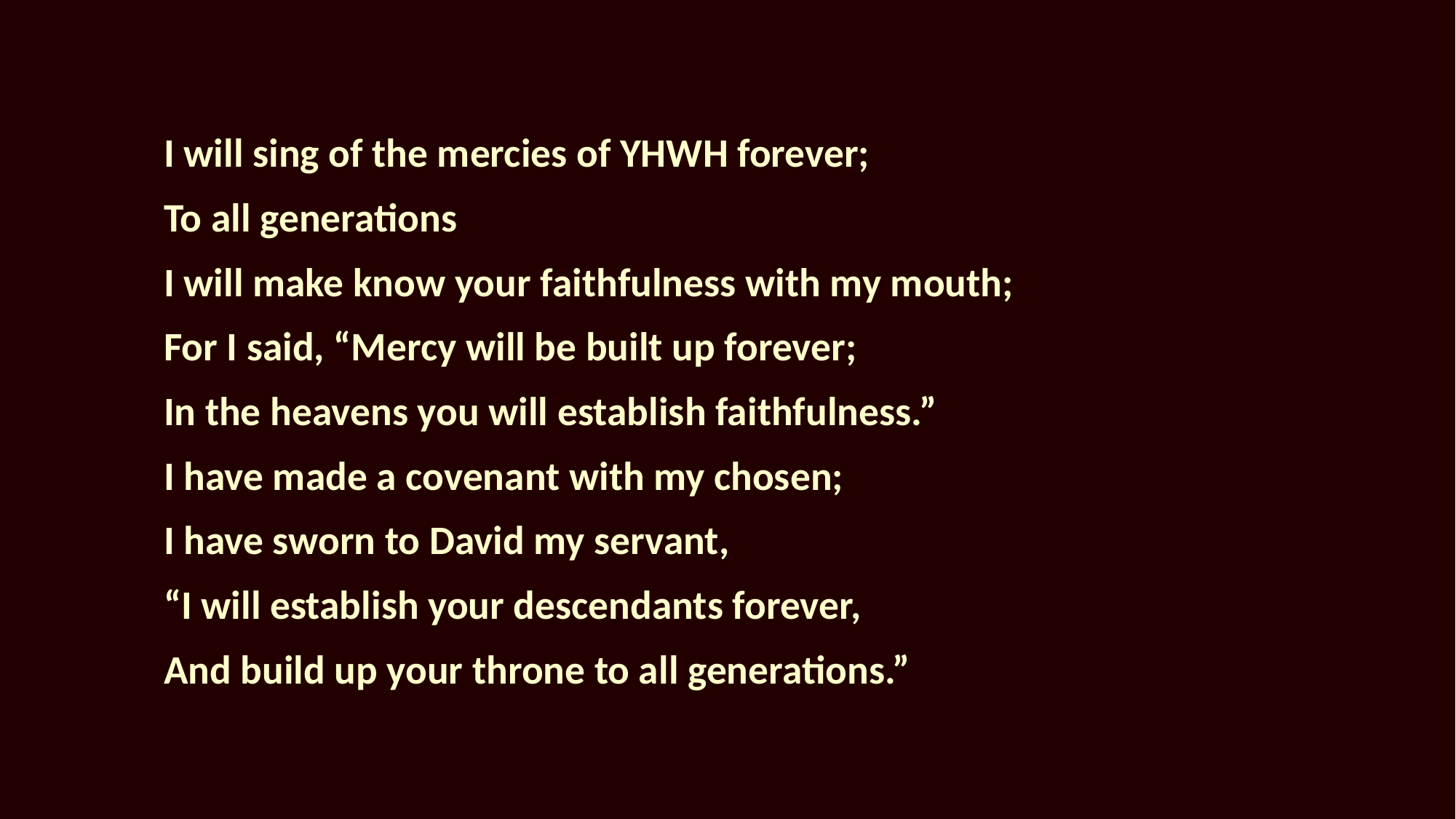

I will sing of the mercies of YHWH forever;
			To all generations
					I will make know your faithfulness with my mouth;
			For I said, “Mercy will be built up forever;
			In the heavens you will establish faithfulness.”
			I have made a covenant with my chosen;
			I have sworn to David my servant,
			“I will establish your descendants forever,
			And build up your throne to all generations.”